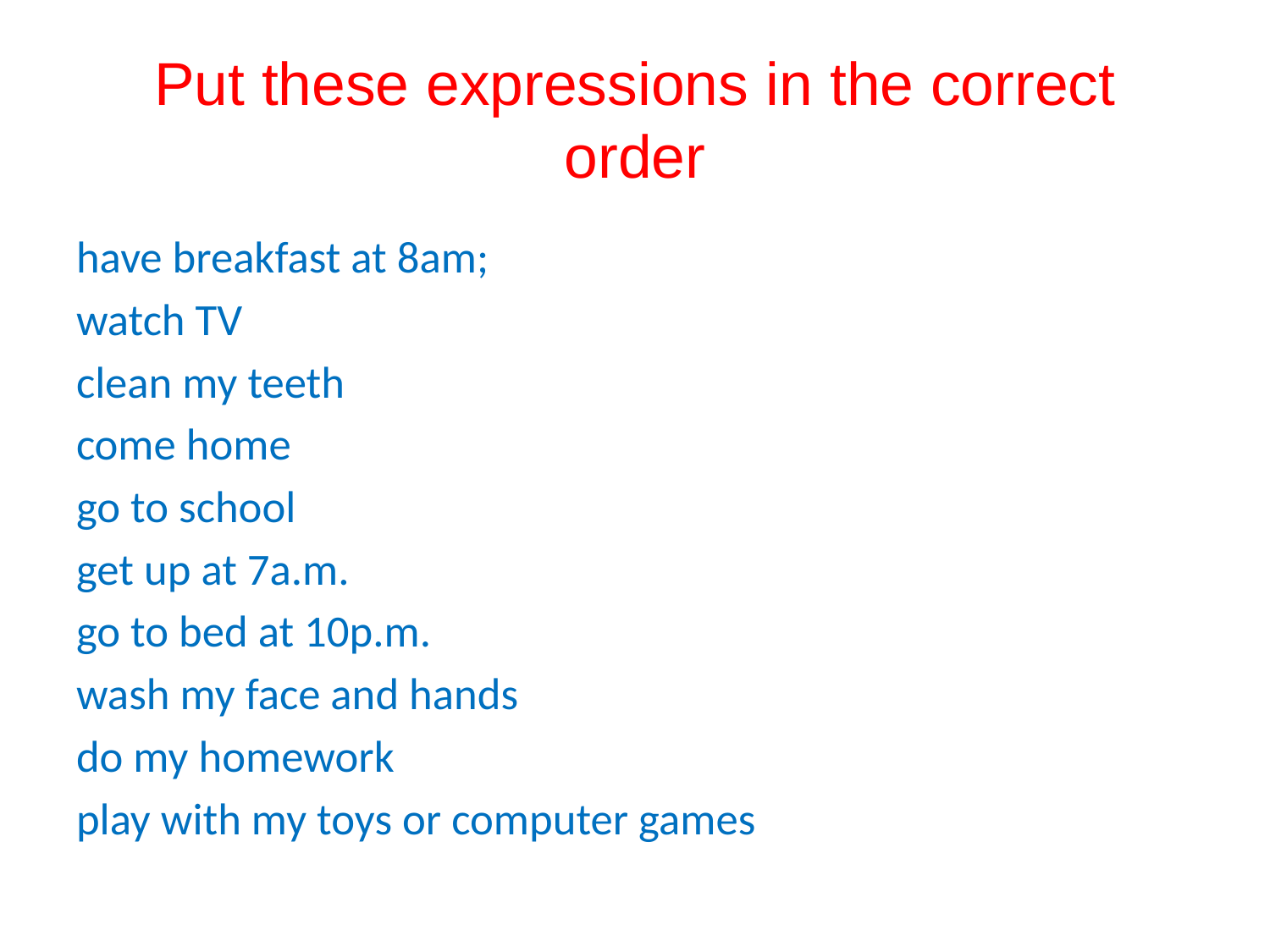

# Put these expressions in the correct order
have breakfast at 8am;
watch TV
clean my teeth
come home
go to school
get up at 7a.m.
go to bed at 10p.m.
wash my face and hands
do my homework
play with my toys or computer games